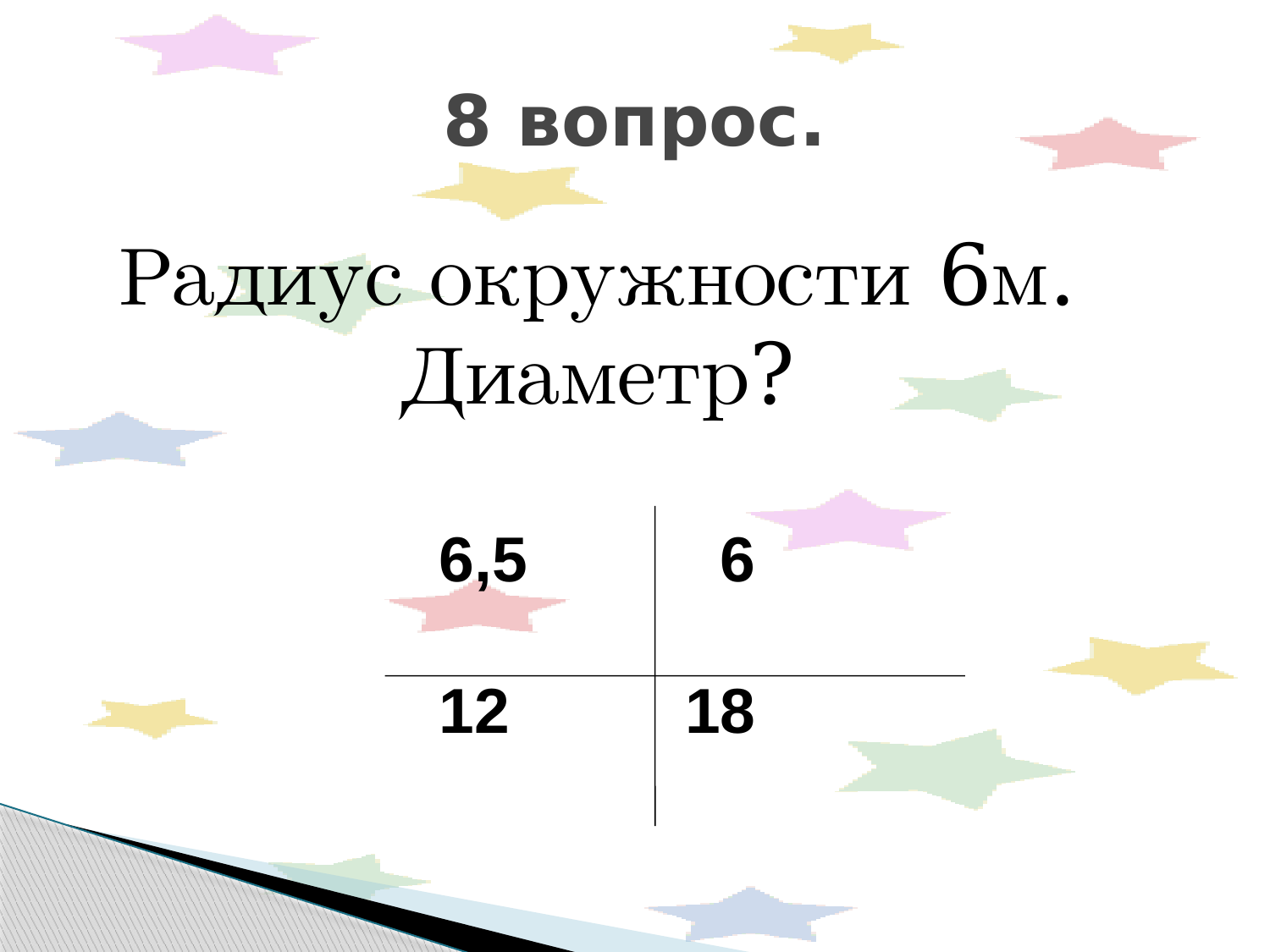

# 8 вопрос.
Радиус окружности 6м.
Диаметр?

6,5           6

12          18